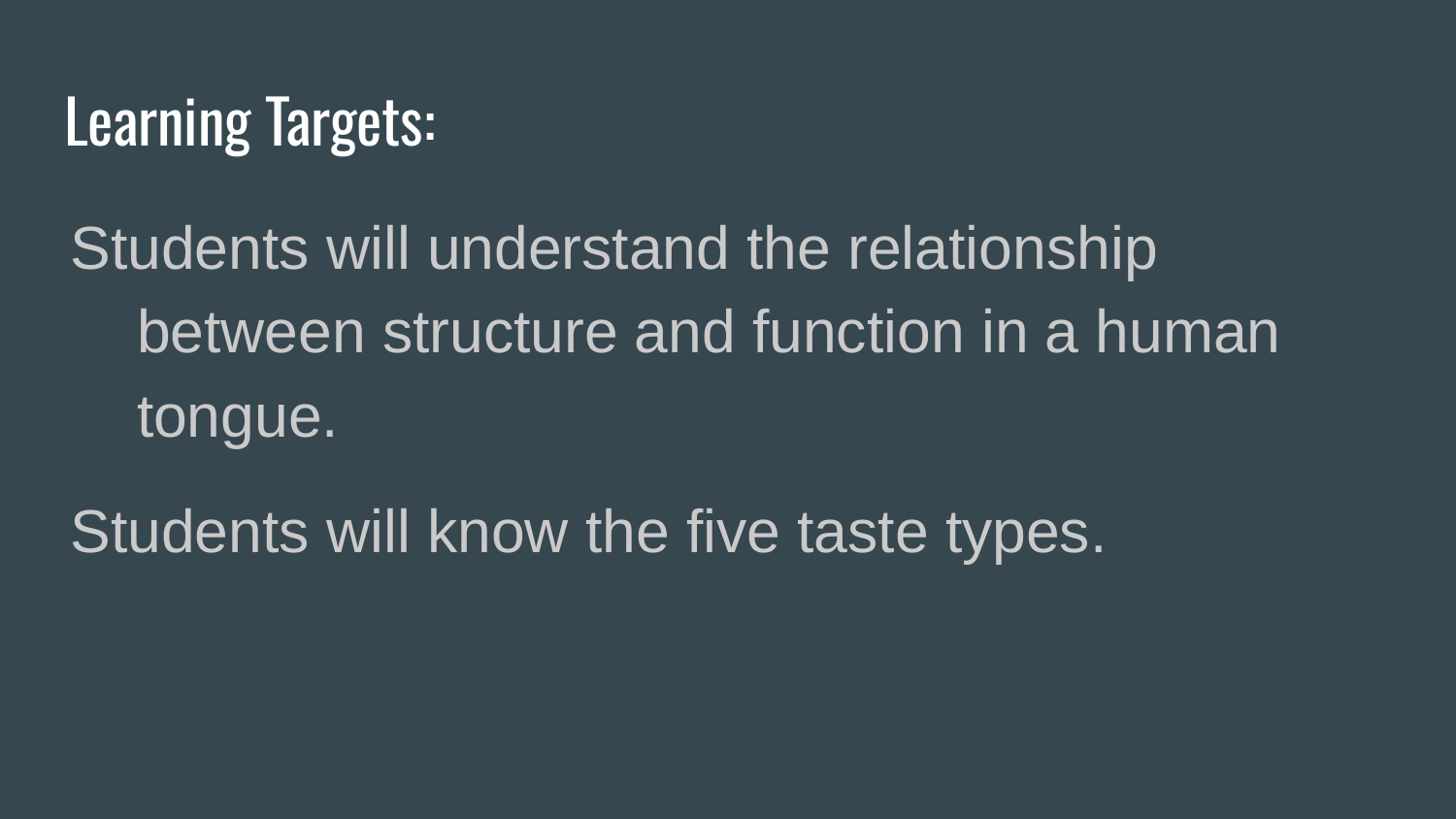

# Learning Targets:
Students will understand the relationship between structure and function in a human tongue.
Students will know the five taste types.